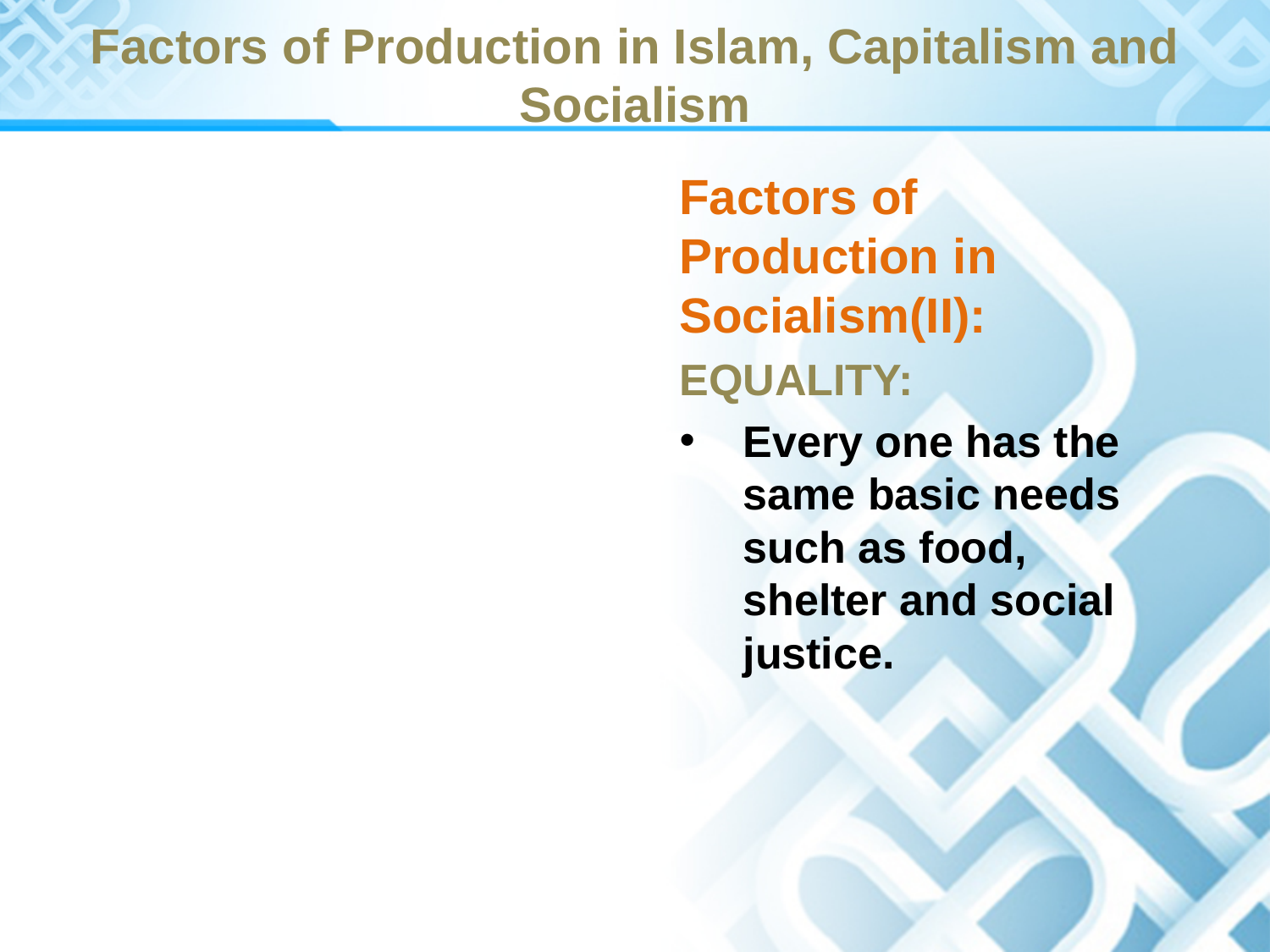

Factors of Production in Islam, Capitalism and Socialism
Factors of Production in Socialism(II):
EQUALITY:
Every one has the same basic needs such as food, shelter and social justice.